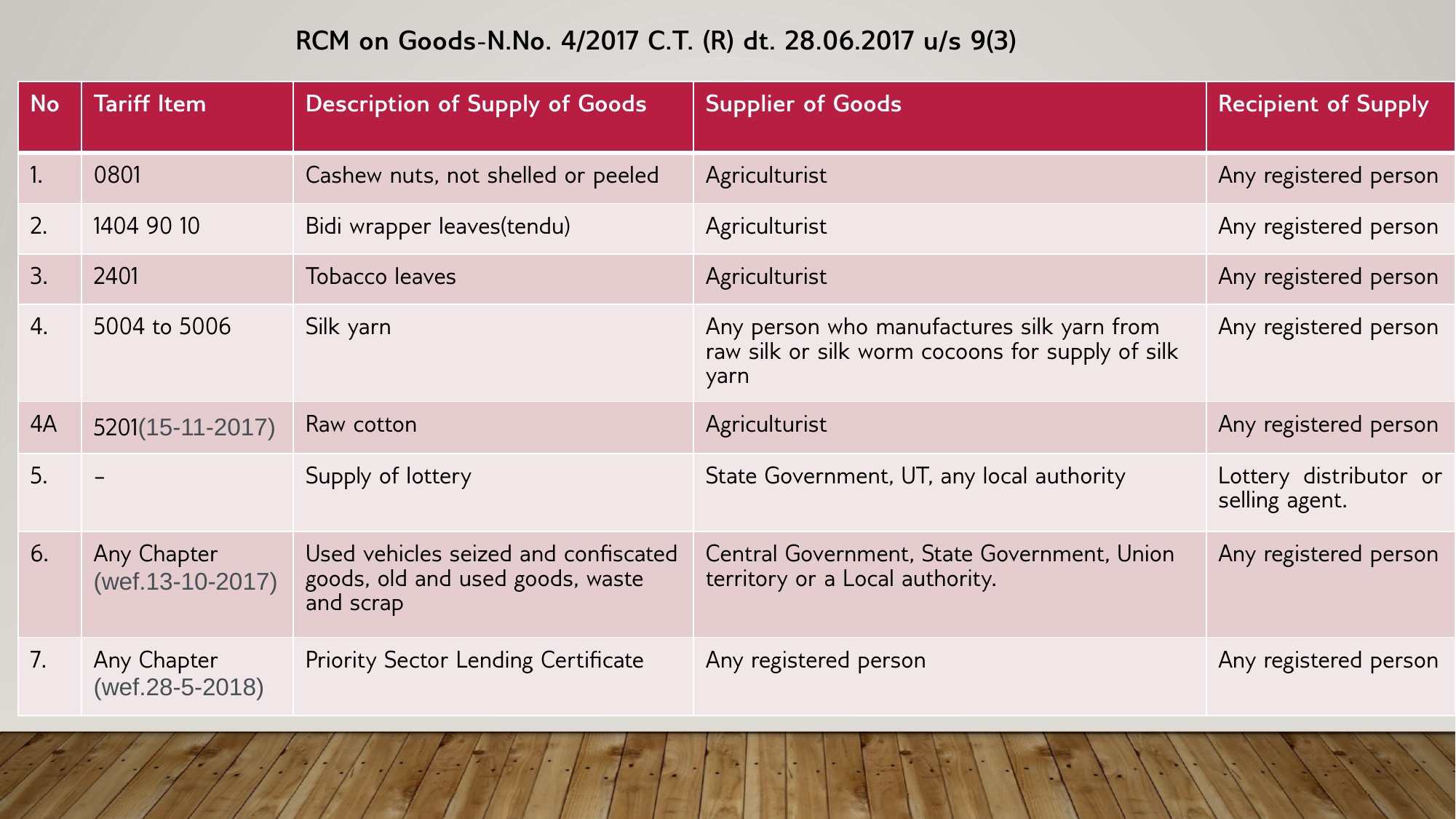

RCM on Goods-N.No. 4/2017 C.T. (R) dt. 28.06.2017 u/s 9(3)
| No | Tariff Item | Description of Supply of Goods | Supplier of Goods | Recipient of Supply |
| --- | --- | --- | --- | --- |
| 1. | 0801 | Cashew nuts, not shelled or peeled | Agriculturist | Any registered person |
| 2. | 1404 90 10 | Bidi wrapper leaves(tendu) | Agriculturist | Any registered person |
| 3. | 2401 | Tobacco leaves | Agriculturist | Any registered person |
| 4. | 5004 to 5006 | Silk yarn | Any person who manufactures silk yarn from raw silk or silk worm cocoons for supply of silk yarn | Any registered person |
| 4A | 5201(15-11-2017) | Raw cotton | Agriculturist | Any registered person |
| 5. | – | Supply of lottery | State Government, UT, any local authority | Lottery distributor or selling agent. |
| 6. | Any Chapter (wef.13-10-2017) | Used vehicles seized and confiscated goods, old and used goods, waste and scrap | Central Government, State Government, Union territory or a Local authority. | Any registered person |
| 7. | Any Chapter (wef.28-5-2018) | Priority Sector Lending Certificate | Any registered person | Any registered person |